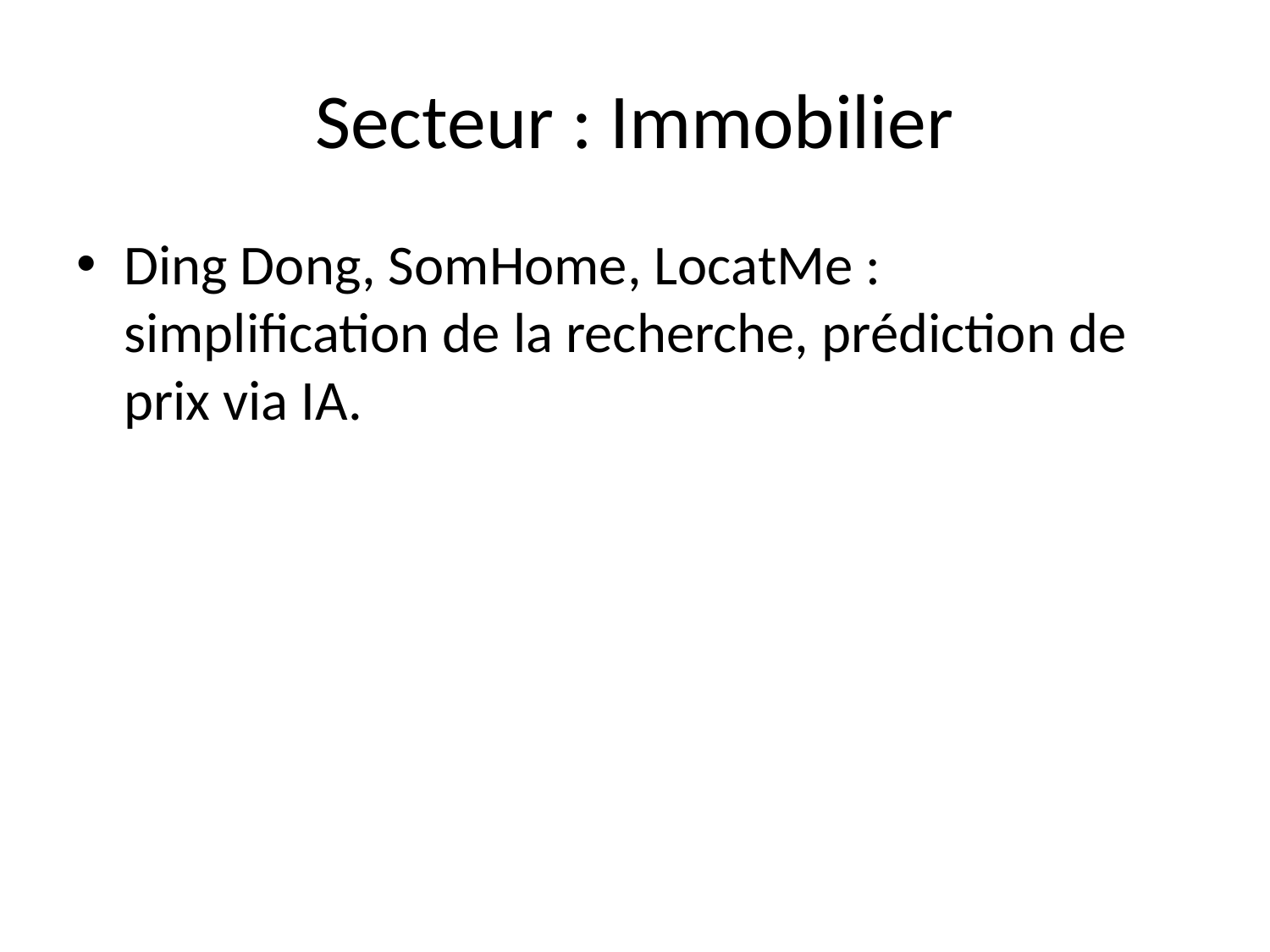

# Secteur : Immobilier
Ding Dong, SomHome, LocatMe : simplification de la recherche, prédiction de prix via IA.